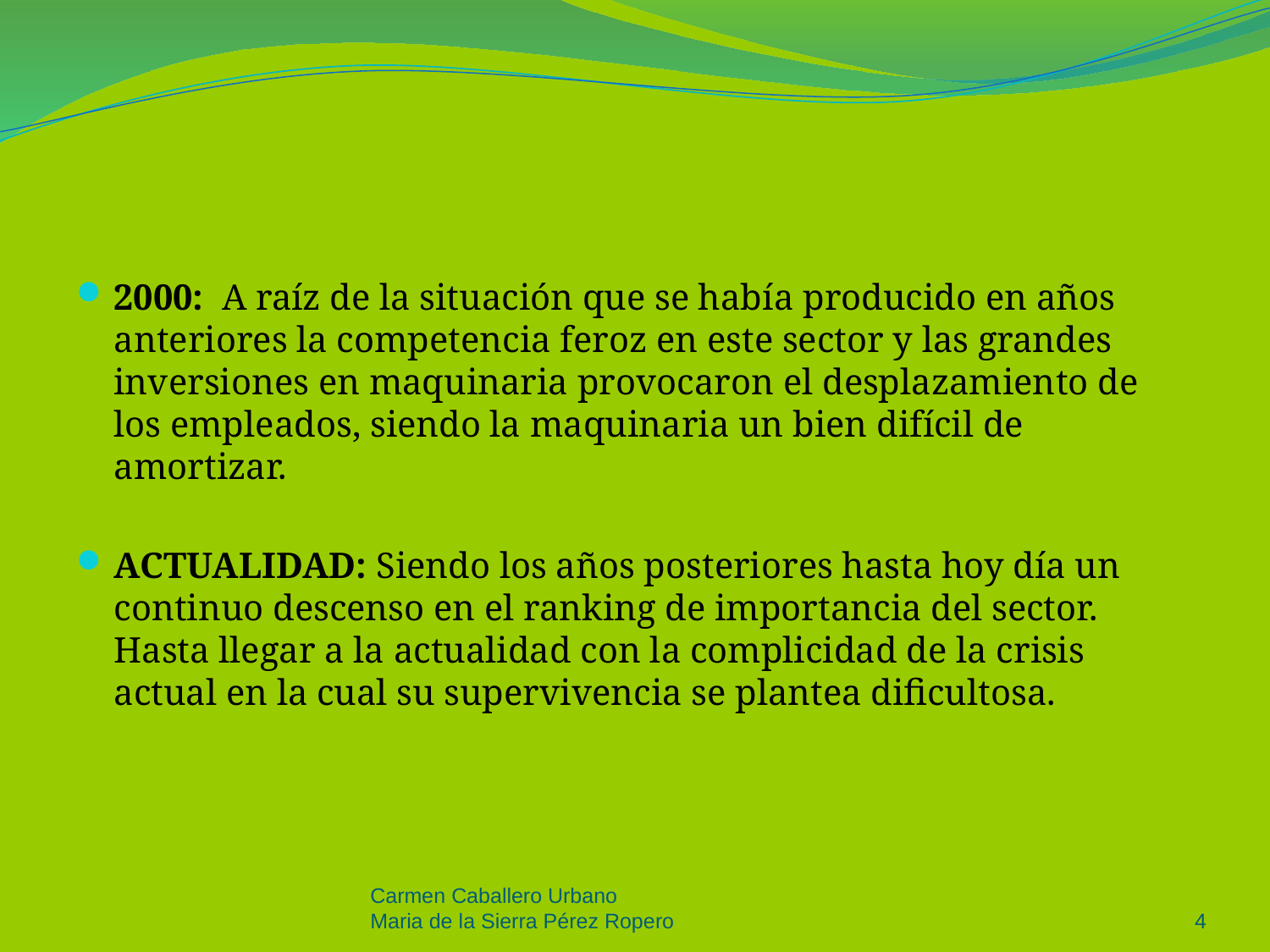

#
2000:  A raíz de la situación que se había producido en años anteriores la competencia feroz en este sector y las grandes inversiones en maquinaria provocaron el desplazamiento de los empleados, siendo la maquinaria un bien difícil de amortizar.

ACTUALIDAD: Siendo los años posteriores hasta hoy día un continuo descenso en el ranking de importancia del sector. Hasta llegar a la actualidad con la complicidad de la crisis actual en la cual su supervivencia se plantea dificultosa.

Carmen Caballero Urbano
Maria de la Sierra Pérez Ropero
4